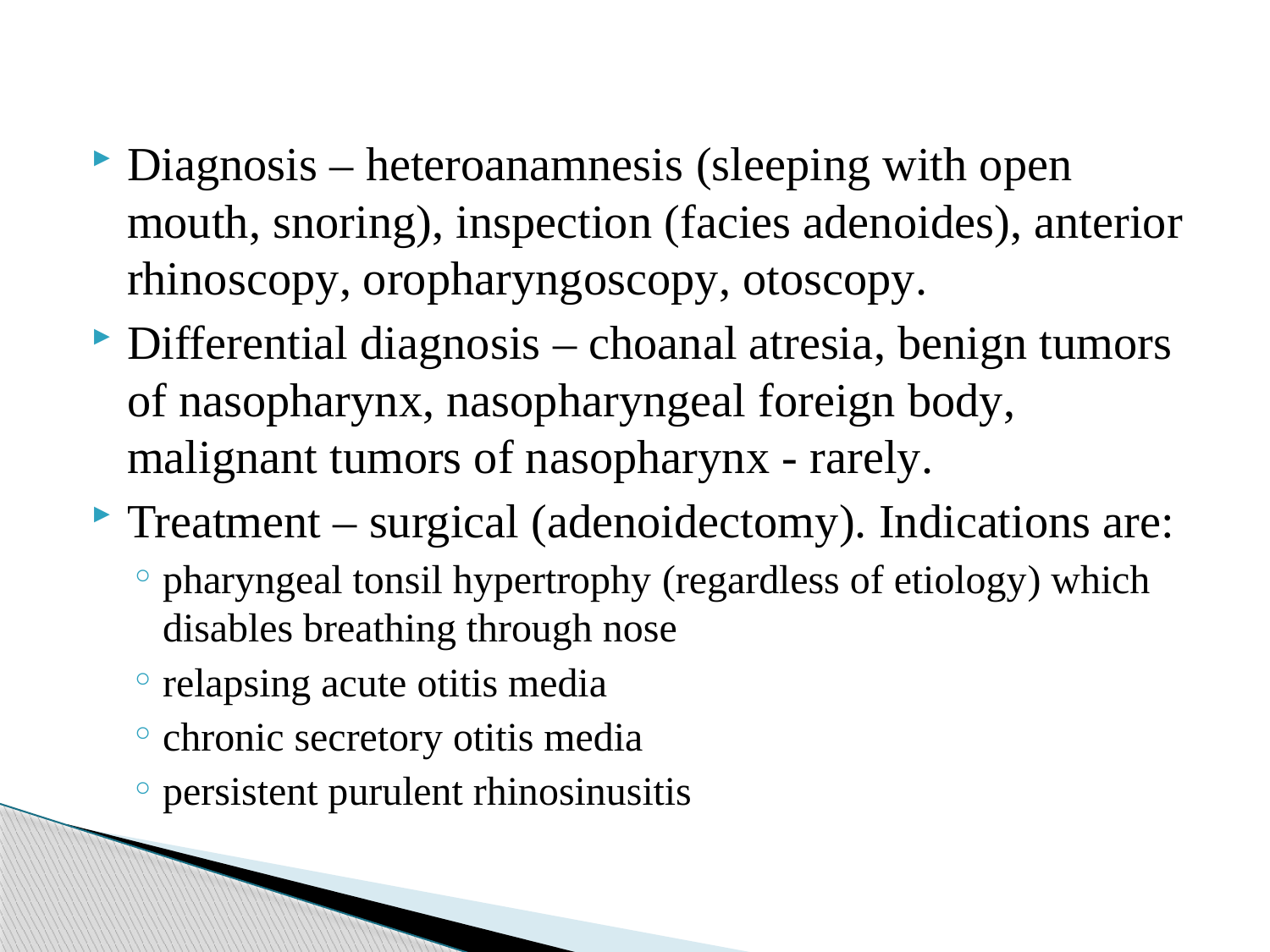

Diagnosis – heteroanamnesis (sleeping with open mouth, snoring), inspection (facies adenoides), anterior rhinoscopy, oropharyngoscopy, otoscopy.
Differential diagnosis – choanal atresia, benign tumors of nasopharynx, nasopharyngeal foreign body, malignant tumors of nasopharynx - rarely.
Treatment – surgical (adenoidectomy). Indications are:
pharyngeal tonsil hypertrophy (regardless of etiology) which disables breathing through nose
relapsing acute otitis media
chronic secretory otitis media
persistent purulent rhinosinusitis